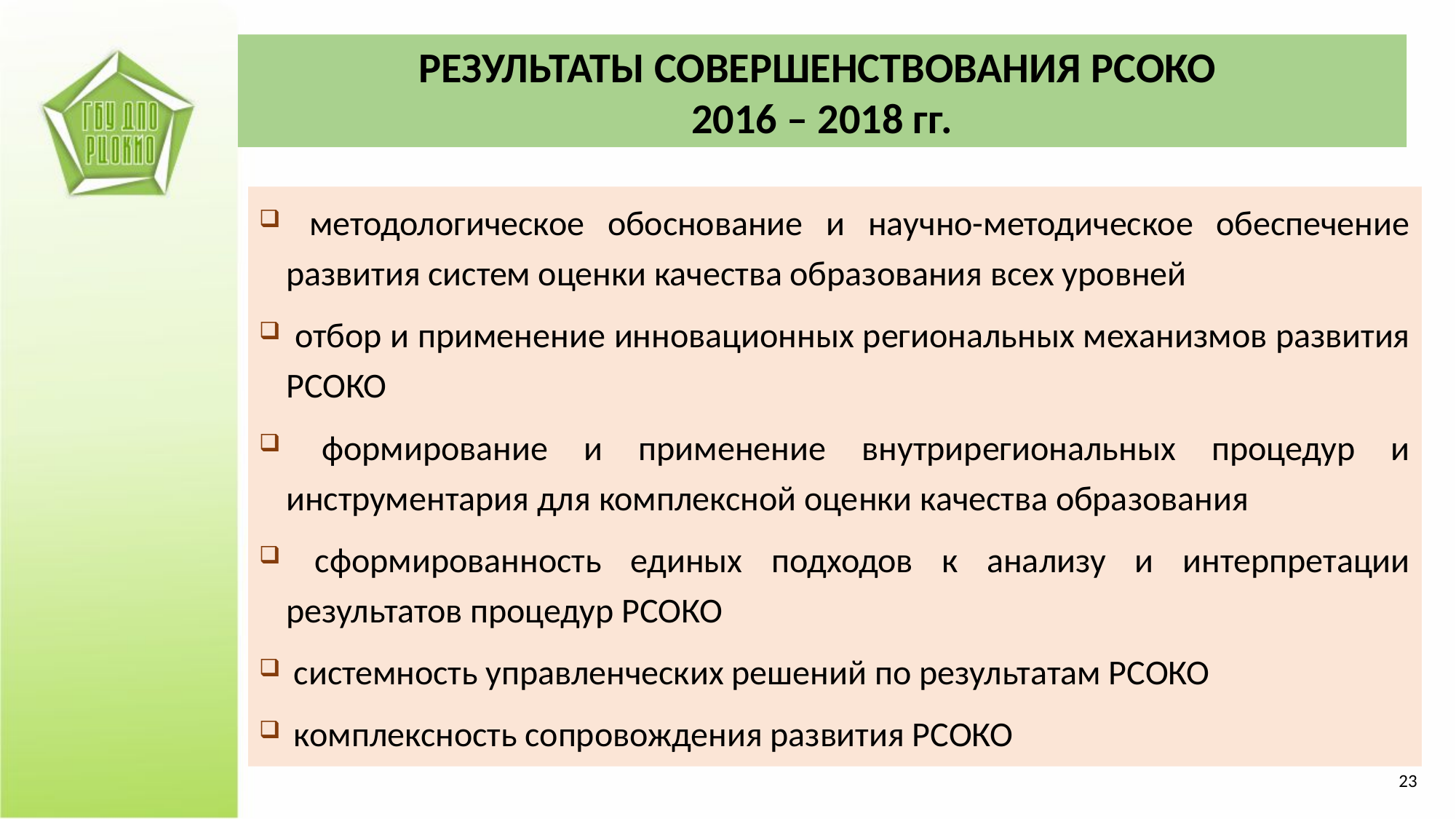

РЕЗУЛЬТАТЫ СОВЕРШЕНСТВОВАНИЯ РСОКО
2016 – 2018 гг.
 методологическое обоснование и научно-методическое обеспечение развития систем оценки качества образования всех уровней
 отбор и применение инновационных региональных механизмов развития РСОКО
 формирование и применение внутрирегиональных процедур и инструментария для комплексной оценки качества образования
 сформированность единых подходов к анализу и интерпретации результатов процедур РСОКО
 системность управленческих решений по результатам РСОКО
 комплексность сопровождения развития РСОКО
23